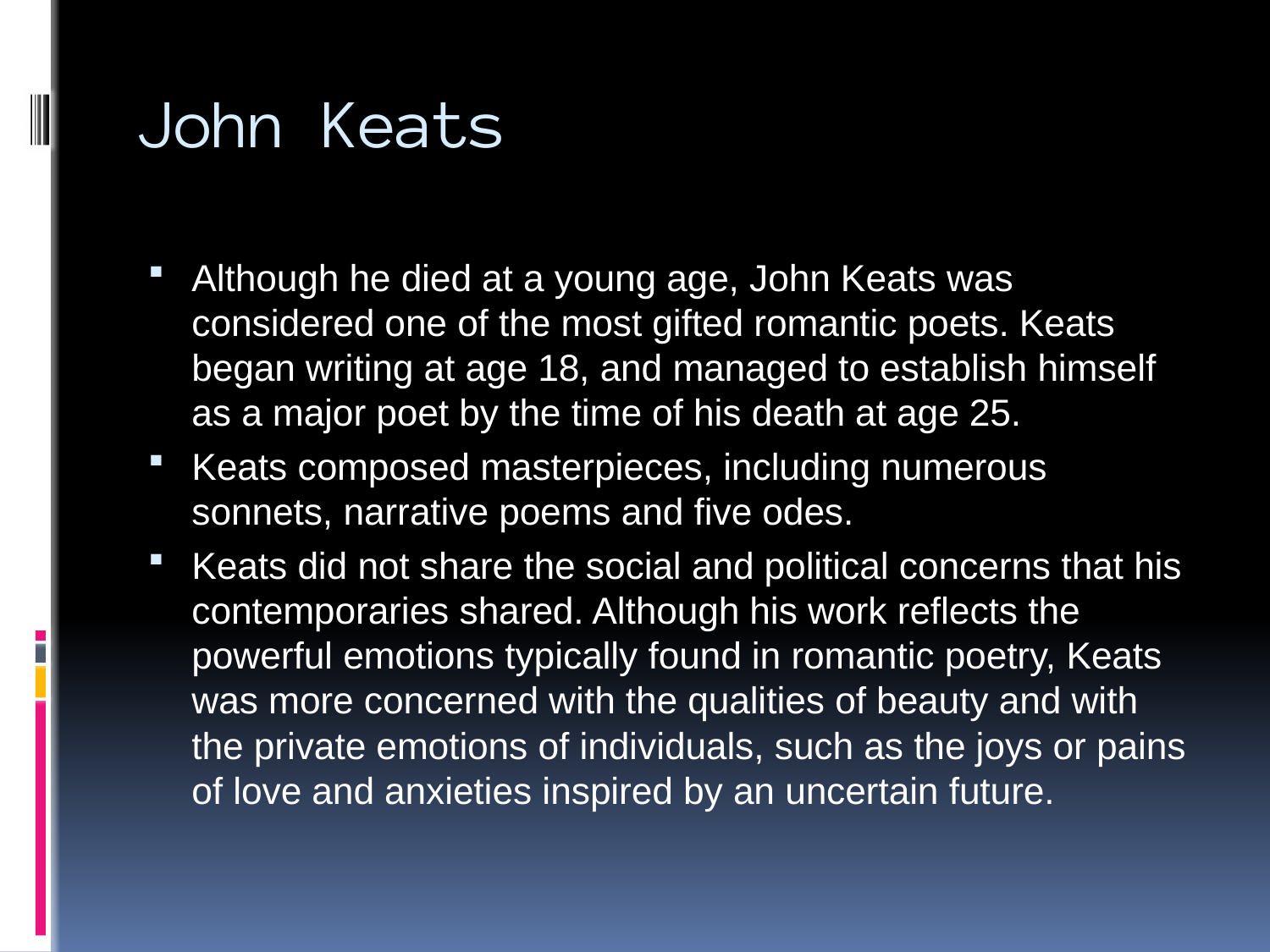

# John Keats
Although he died at a young age, John Keats was considered one of the most gifted romantic poets. Keats began writing at age 18, and managed to establish himself as a major poet by the time of his death at age 25.
Keats composed masterpieces, including numerous sonnets, narrative poems and five odes.
Keats did not share the social and political concerns that his contemporaries shared. Although his work reflects the powerful emotions typically found in romantic poetry, Keats was more concerned with the qualities of beauty and with the private emotions of individuals, such as the joys or pains of love and anxieties inspired by an uncertain future.